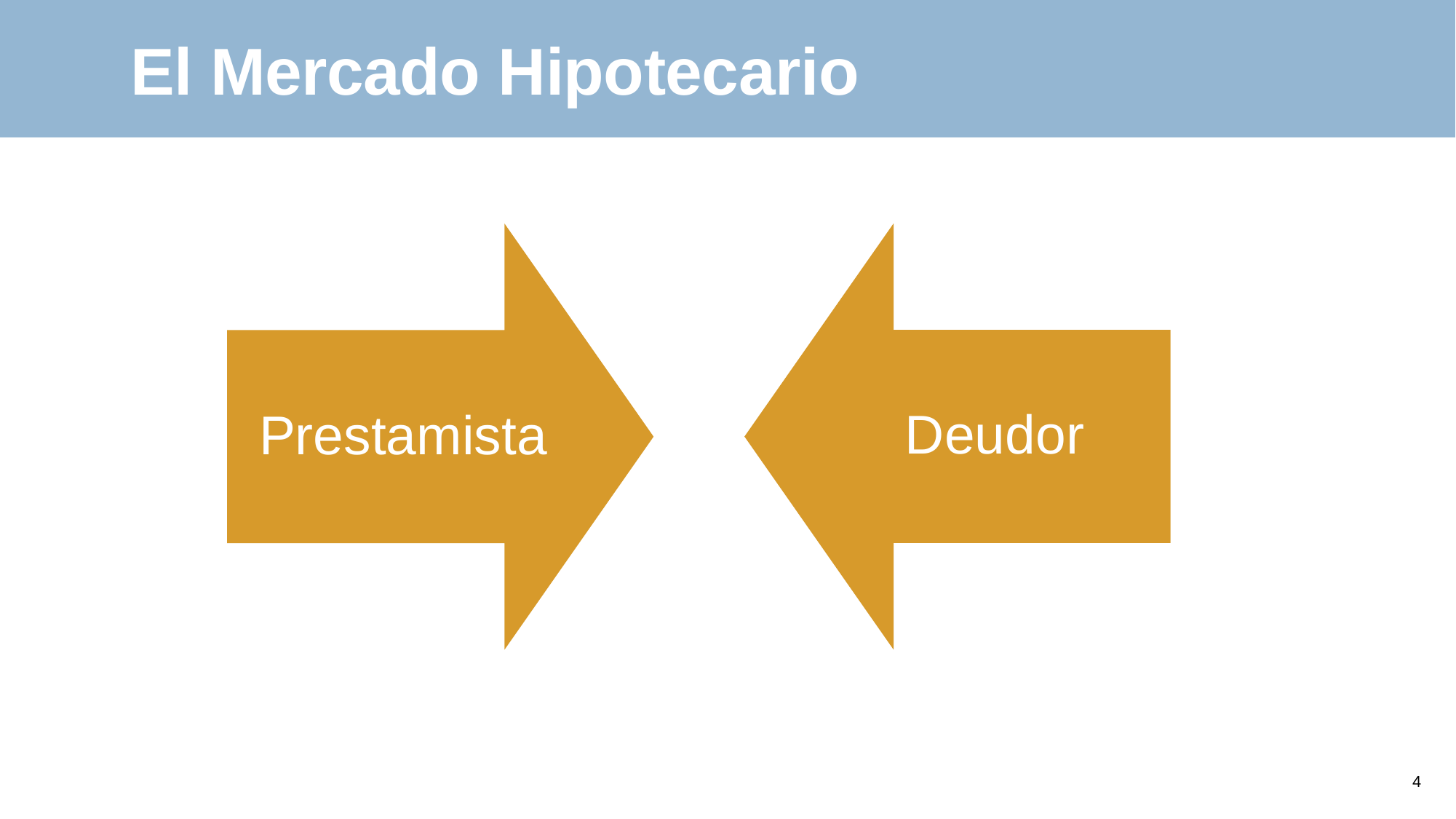

# El Mercado Hipotecario
Prestamista
Deudor
4